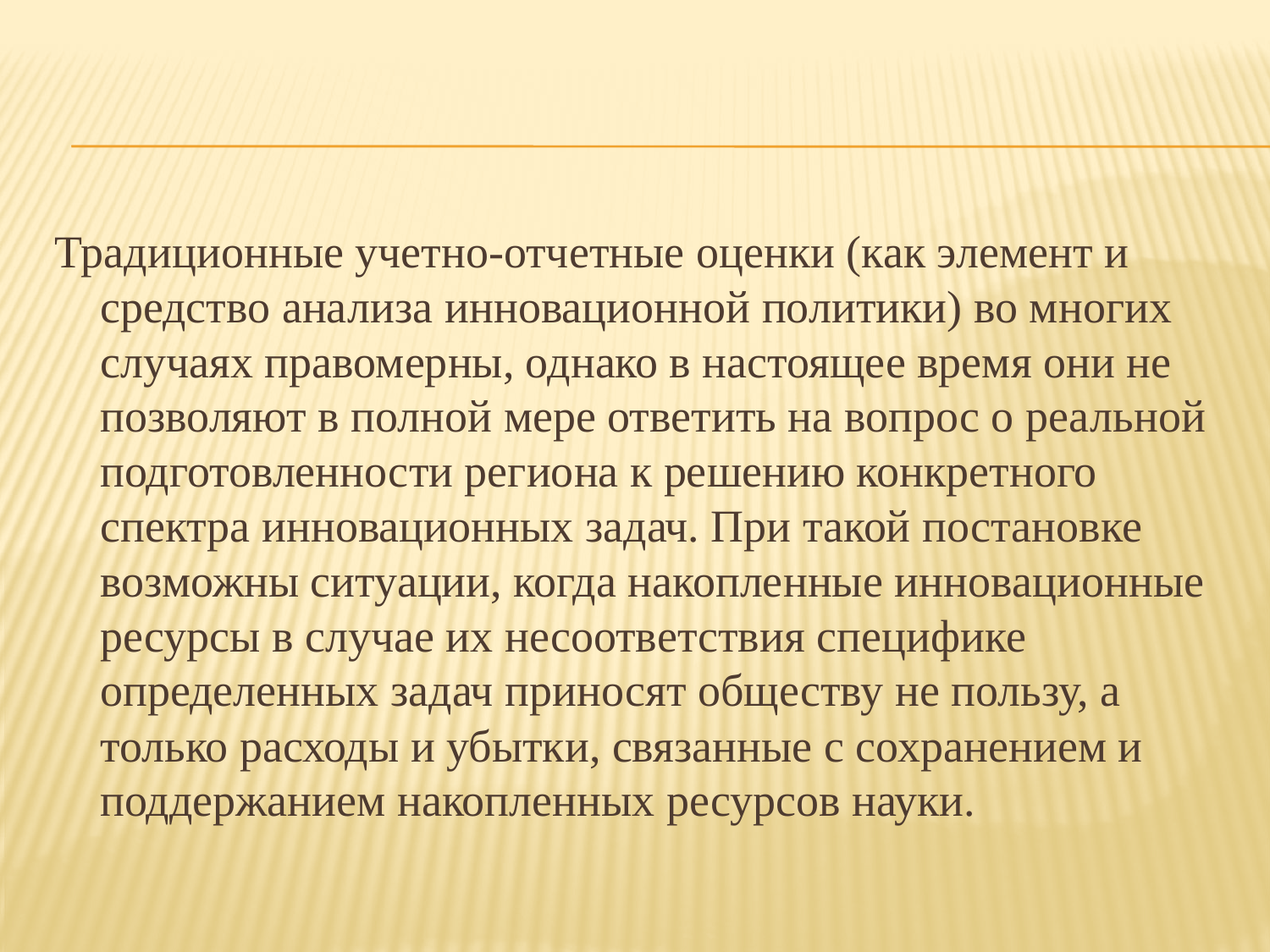

Традиционные учетно-отчетные оценки (как элемент и средство анализа инновационной политики) во многих случаях правомерны, однако в настоящее время они не позволяют в полной мере ответить на вопрос о реальной подготовленности региона к решению конкретного спектра инновационных задач. При такой постановке возможны ситуации, когда накопленные инновационные ресурсы в случае их несоответствия специфике определенных задач приносят обществу не пользу, а только расходы и убытки, связанные с сохранением и поддержанием накопленных ресурсов науки.